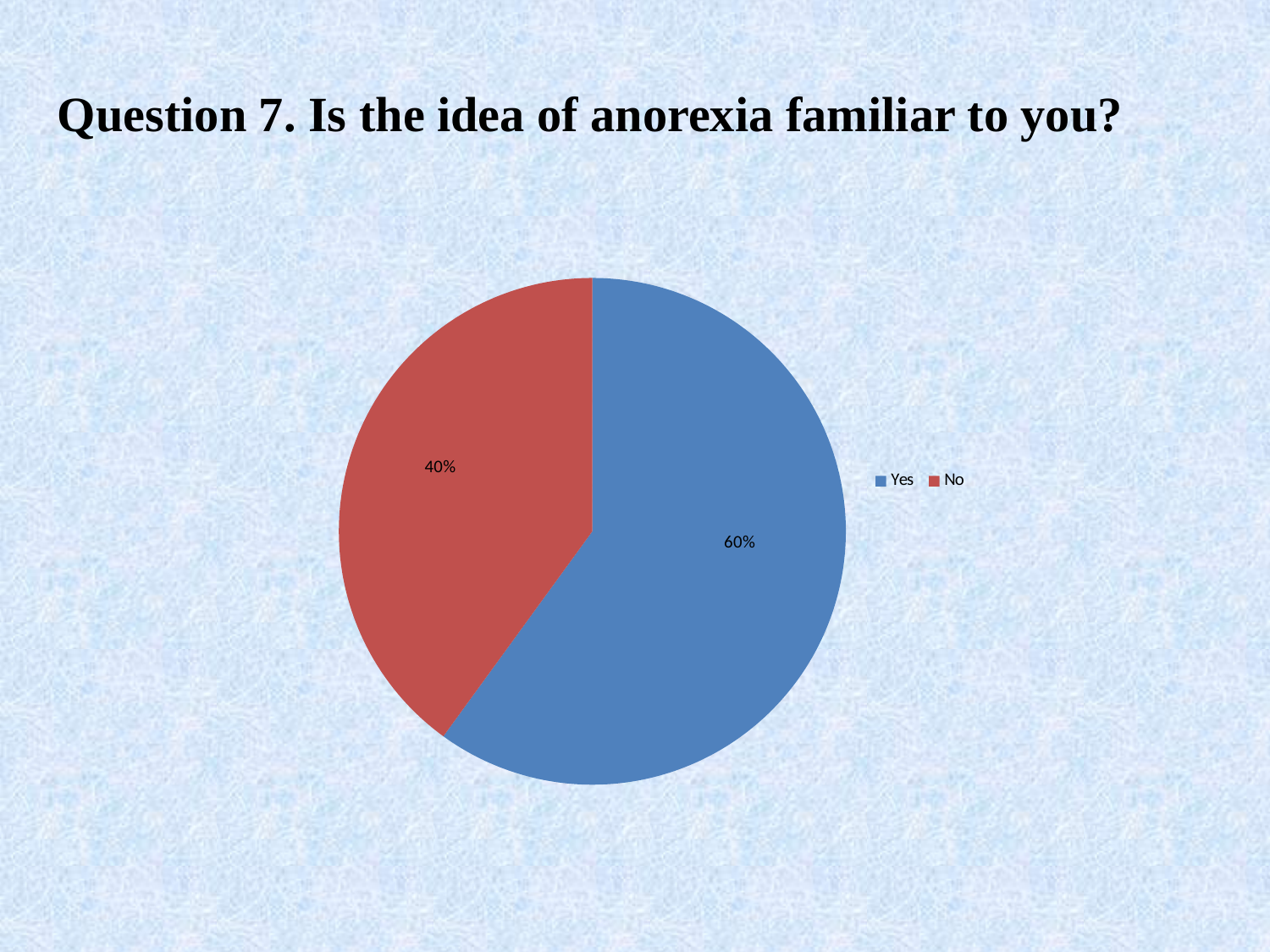

Question 7. Is the idea of anorexia familiar to you?

### Chart

| Category | Продажи |
|---|---|
| Yes | 0.6000000000000003 |
| No | 0.4 |